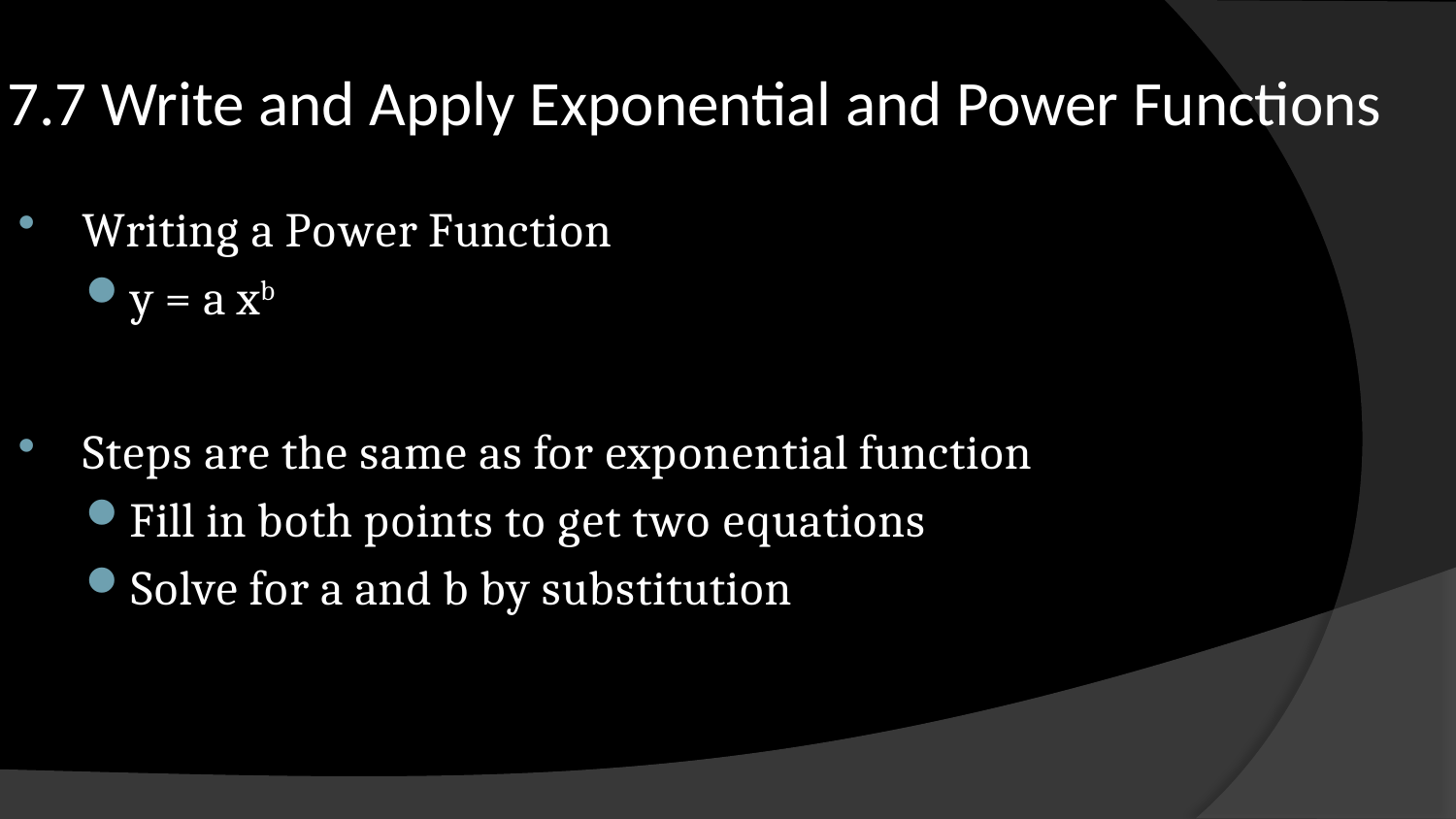

# 7.7 Write and Apply Exponential and Power Functions
Writing a Power Function
y = a xb

Steps are the same as for exponential function
Fill in both points to get two equations
Solve for a and b by substitution